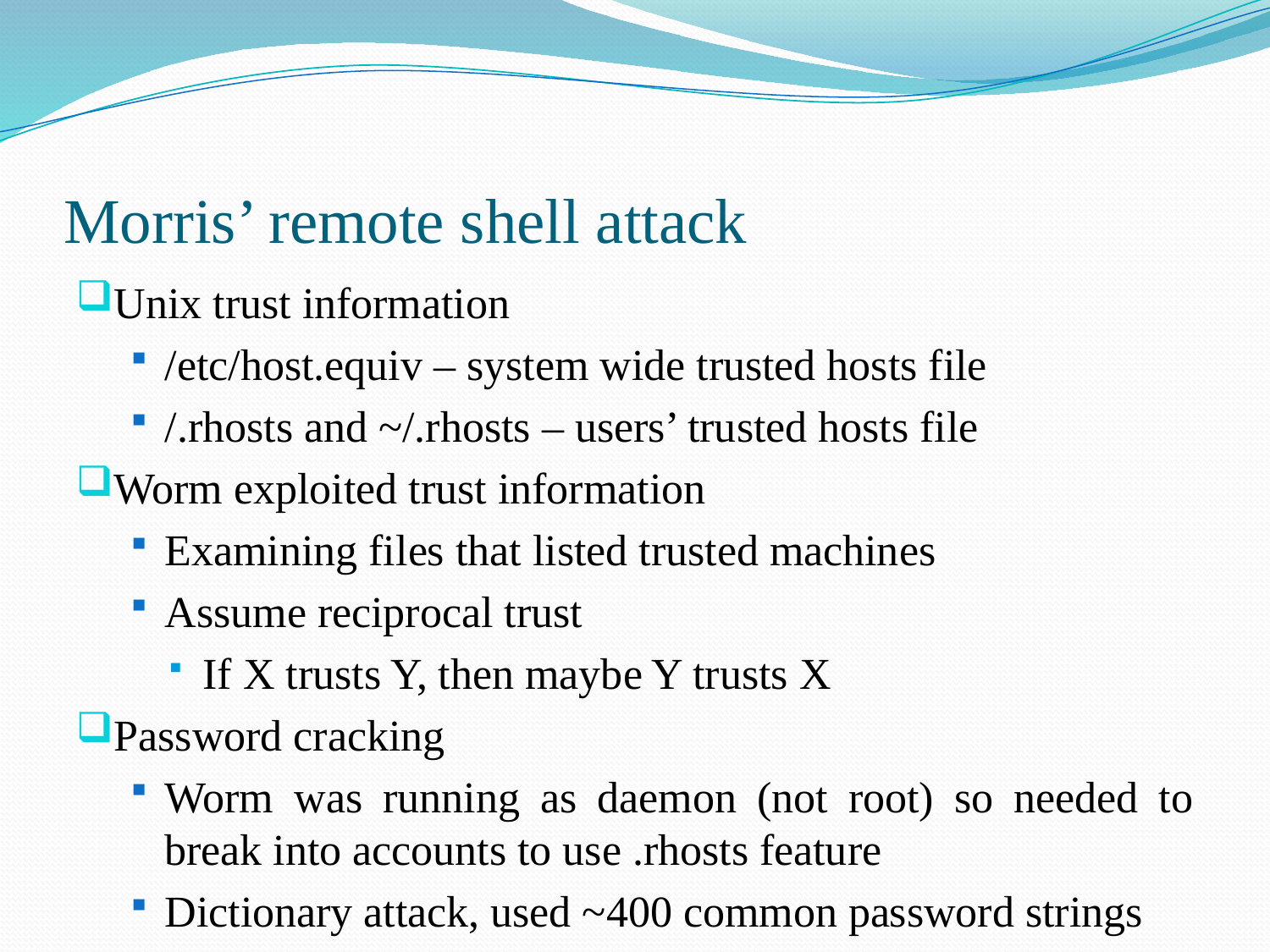

# Morris’ remote shell attack
Unix trust information
/etc/host.equiv – system wide trusted hosts file
/.rhosts and ~/.rhosts – users’ trusted hosts file
Worm exploited trust information
Examining files that listed trusted machines
Assume reciprocal trust
If X trusts Y, then maybe Y trusts X
Password cracking
Worm was running as daemon (not root) so needed to break into accounts to use .rhosts feature
Dictionary attack, used ~400 common password strings